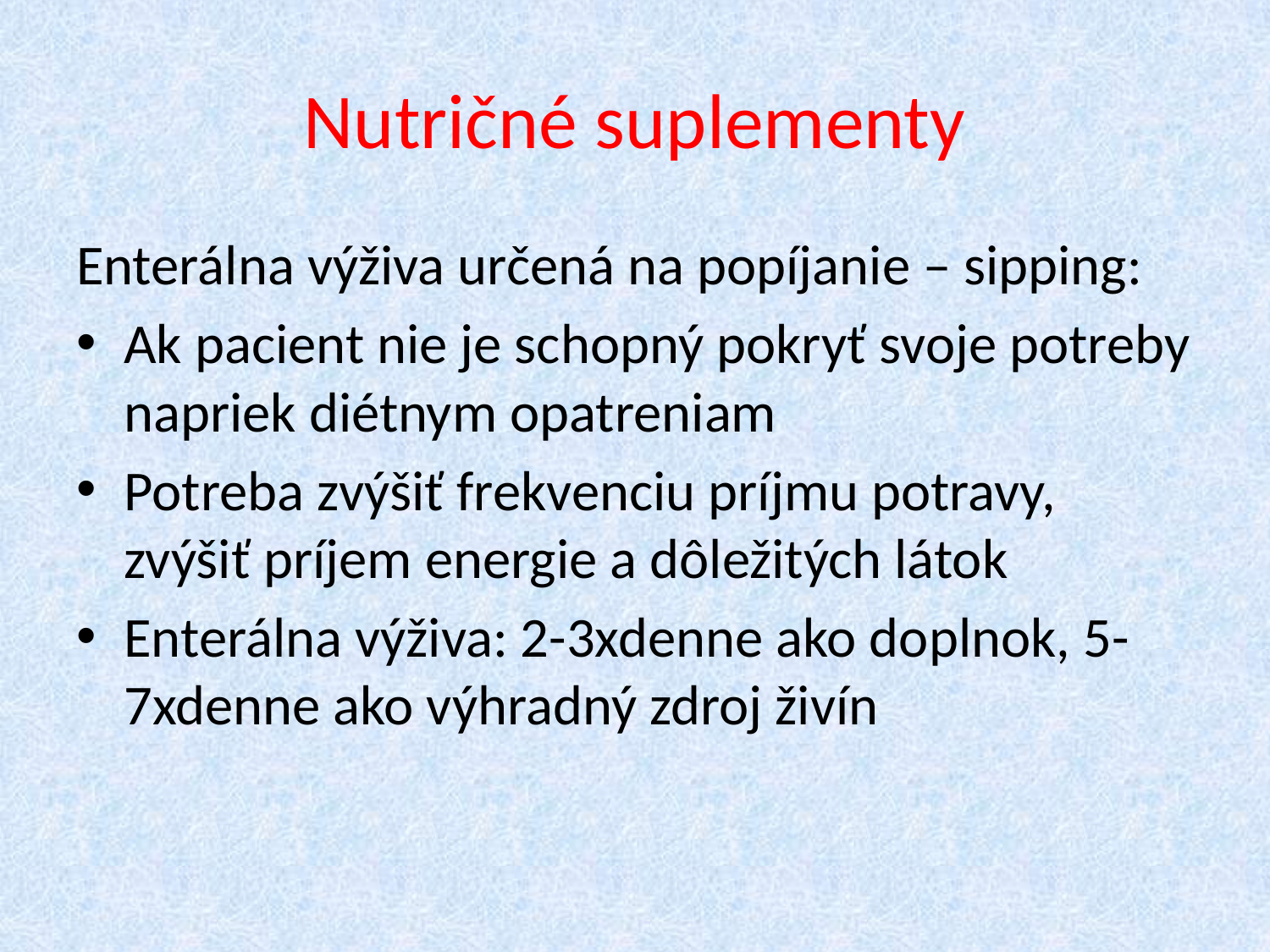

# Nutričné suplementy
Enterálna výživa určená na popíjanie – sipping:
Ak pacient nie je schopný pokryť svoje potreby napriek diétnym opatreniam
Potreba zvýšiť frekvenciu príjmu potravy, zvýšiť príjem energie a dôležitých látok
Enterálna výživa: 2-3xdenne ako doplnok, 5-7xdenne ako výhradný zdroj živín